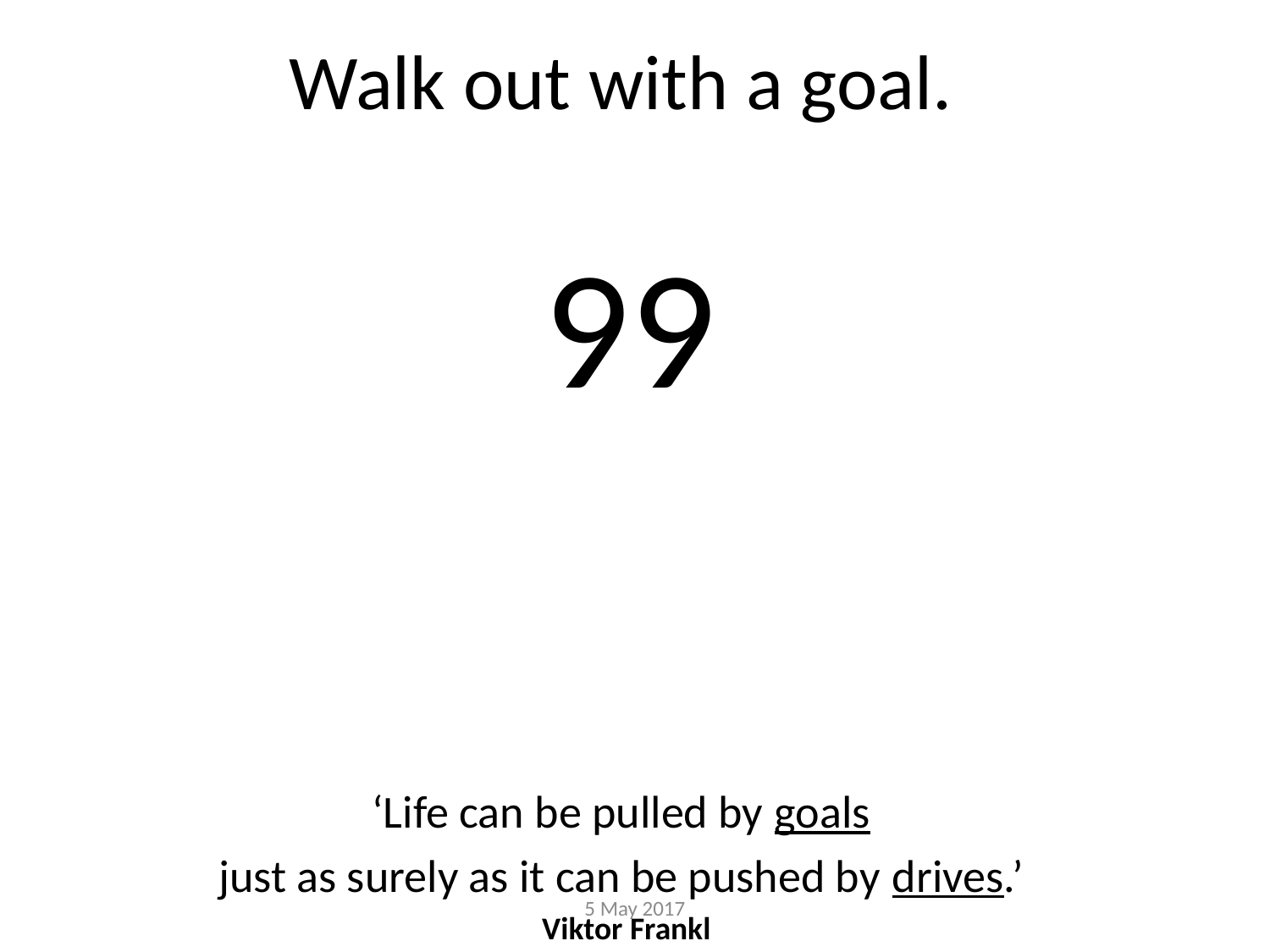

Walk out with a goal.

99
‘Life can be pulled by goals
just as surely as it can be pushed by drives.’
Viktor Frankl

5 May 2017